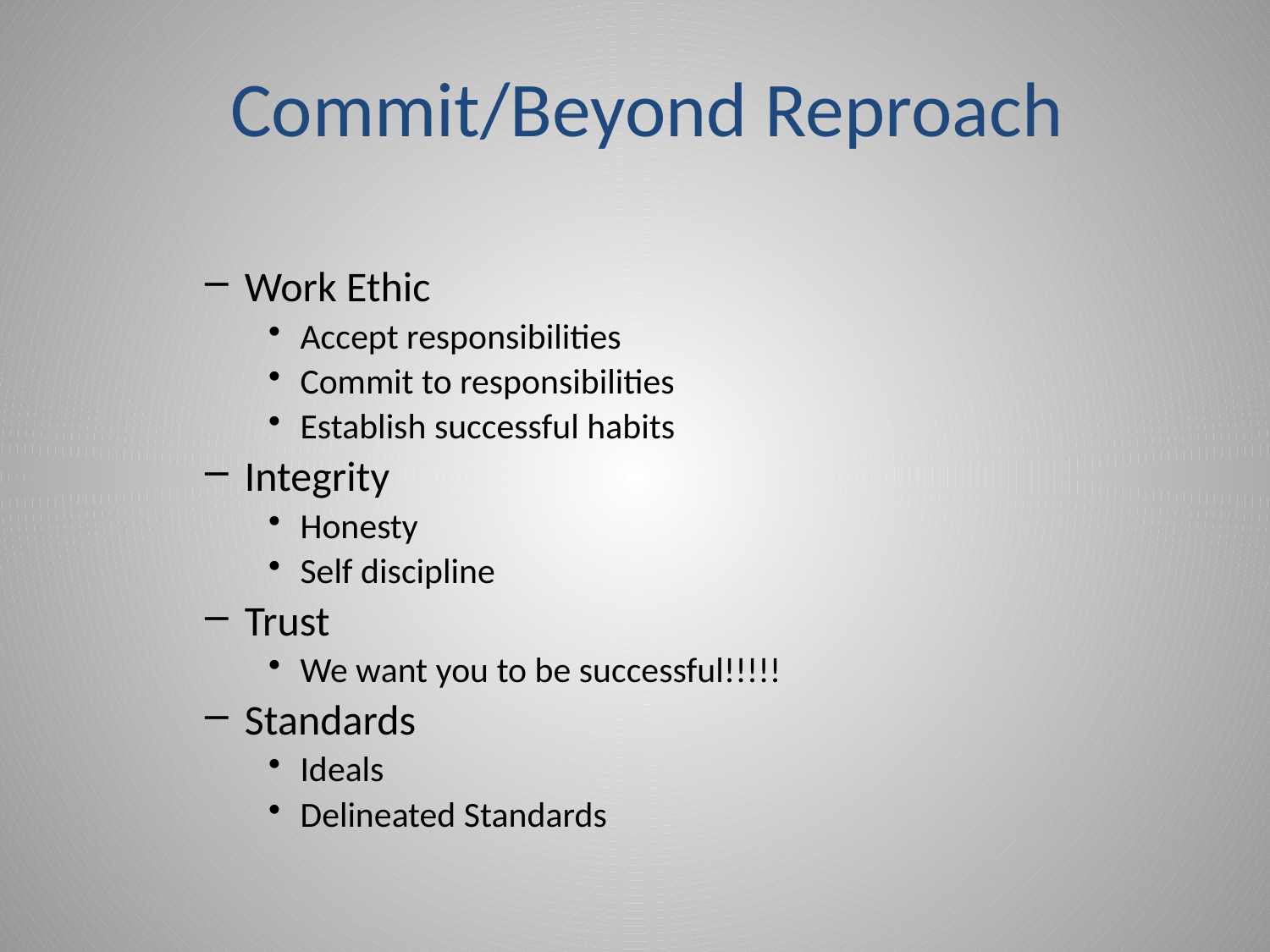

Commit/Beyond Reproach
Work Ethic
Accept responsibilities
Commit to responsibilities
Establish successful habits
Integrity
Honesty
Self discipline
Trust
We want you to be successful!!!!!
Standards
Ideals
Delineated Standards